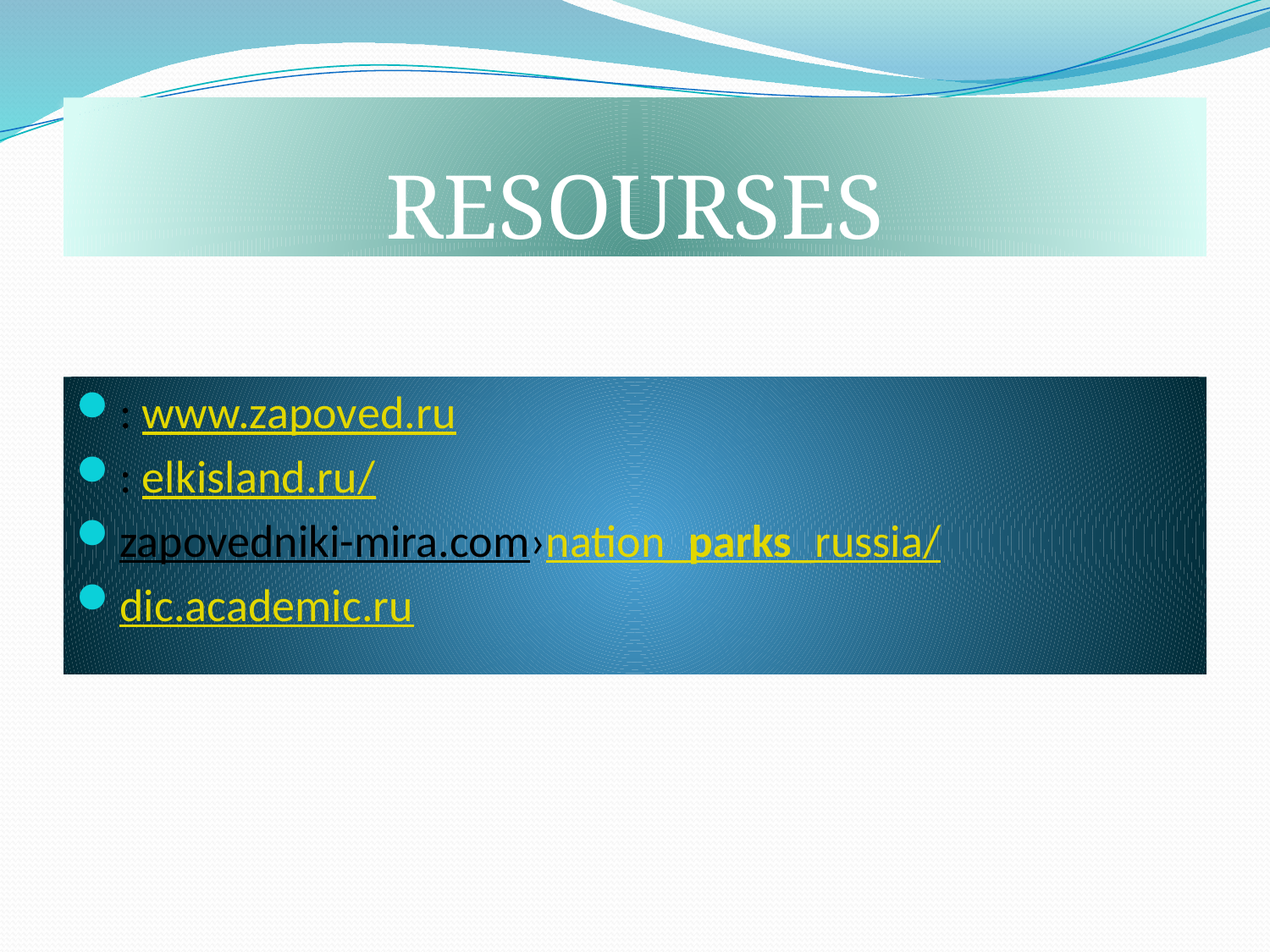

# RESOURSES
: www.zapoved.ru
: elkisland.ru/
zapovedniki-mira.com›nation_parks_russia/
dic.academic.ru